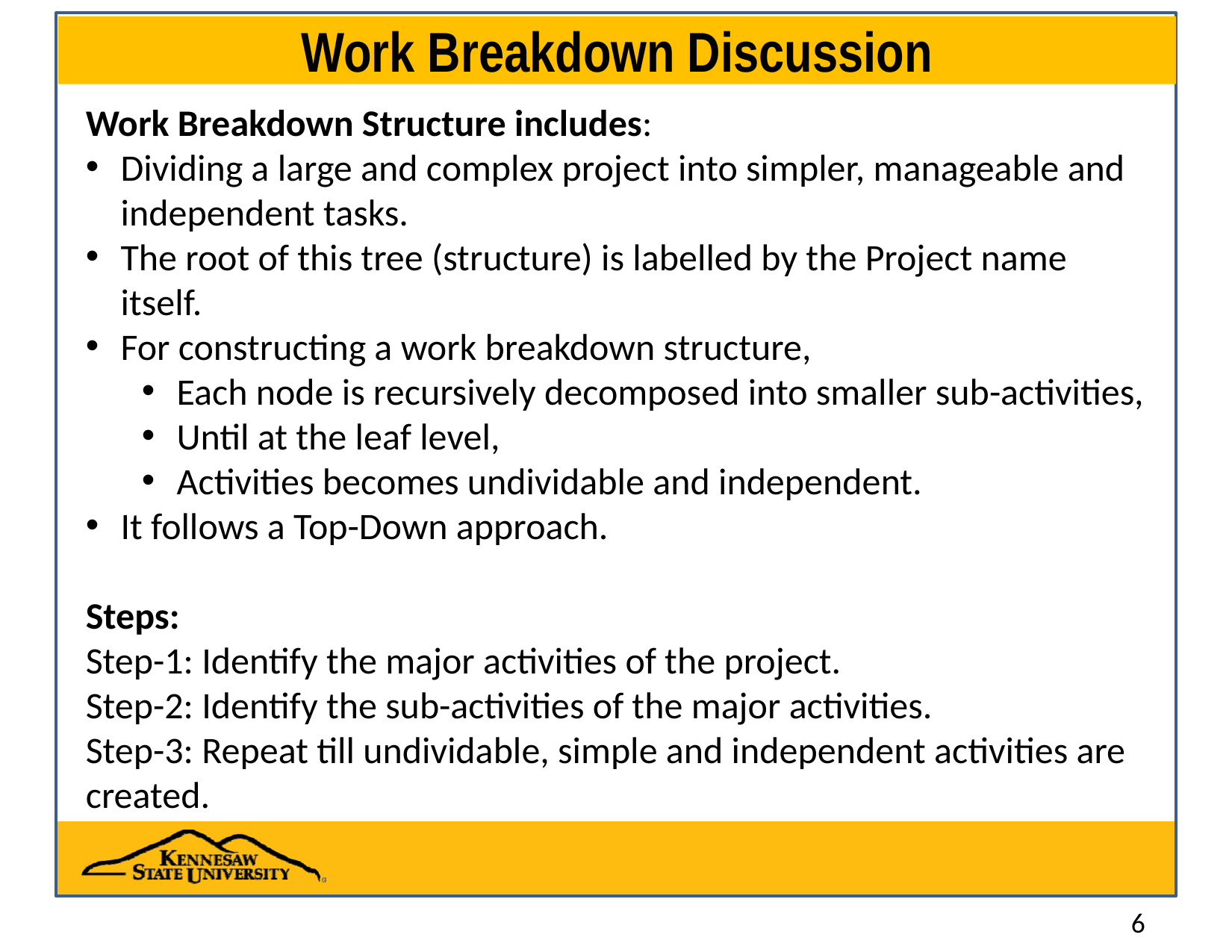

# Work Breakdown Discussion
Work Breakdown Structure includes:
Dividing a large and complex project into simpler, manageable and independent tasks.
The root of this tree (structure) is labelled by the Project name itself.
For constructing a work breakdown structure,
Each node is recursively decomposed into smaller sub-activities,
Until at the leaf level,
Activities becomes undividable and independent.
It follows a Top-Down approach.

Steps:
Step-1: Identify the major activities of the project.
Step-2: Identify the sub-activities of the major activities.
Step-3: Repeat till undividable, simple and independent activities are created.